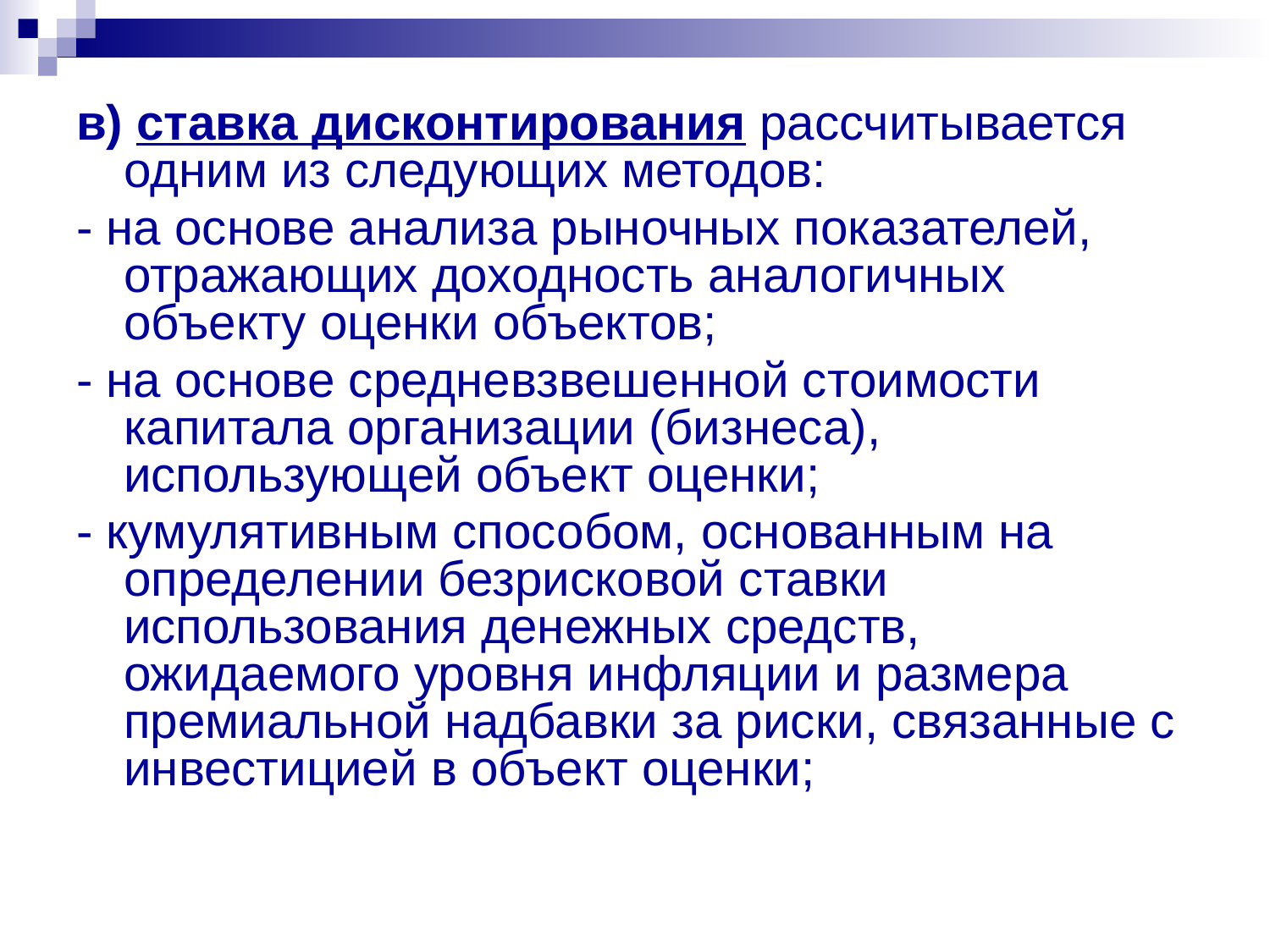

в) ставка дисконтирования рассчитывается одним из следующих методов:
- на основе анализа рыночных показателей, отражающих доходность аналогичных объекту оценки объектов;
- на основе средневзвешенной стоимости капитала организации (бизнеса), использующей объект оценки;
- кумулятивным способом, основанным на определении безрисковой ставки использования денежных средств, ожидаемого уровня инфляции и размера премиальной надбавки за риски, связанные с инвестицией в объект оценки;